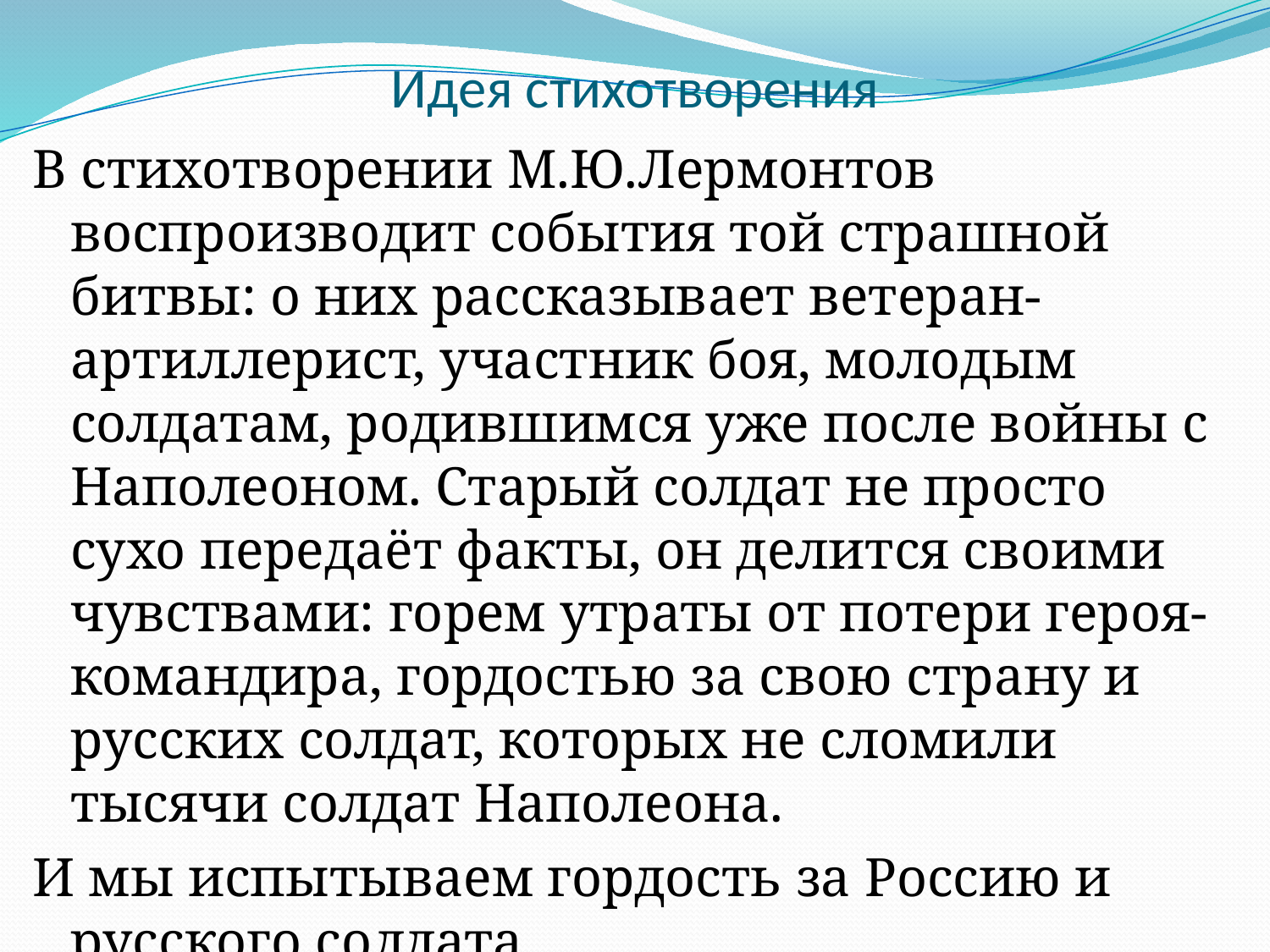

# Идея стихотворения
В стихотворении М.Ю.Лермонтов воспроизводит события той страшной битвы: о них рассказывает ветеран-артиллерист, участник боя, молодым солдатам, родившимся уже после войны с Наполеоном. Старый солдат не просто сухо передаёт факты, он делится своими чувствами: горем утраты от потери героя-командира, гордостью за свою страну и русских солдат, которых не сломили тысячи солдат Наполеона.
И мы испытываем гордость за Россию и русского солдата.